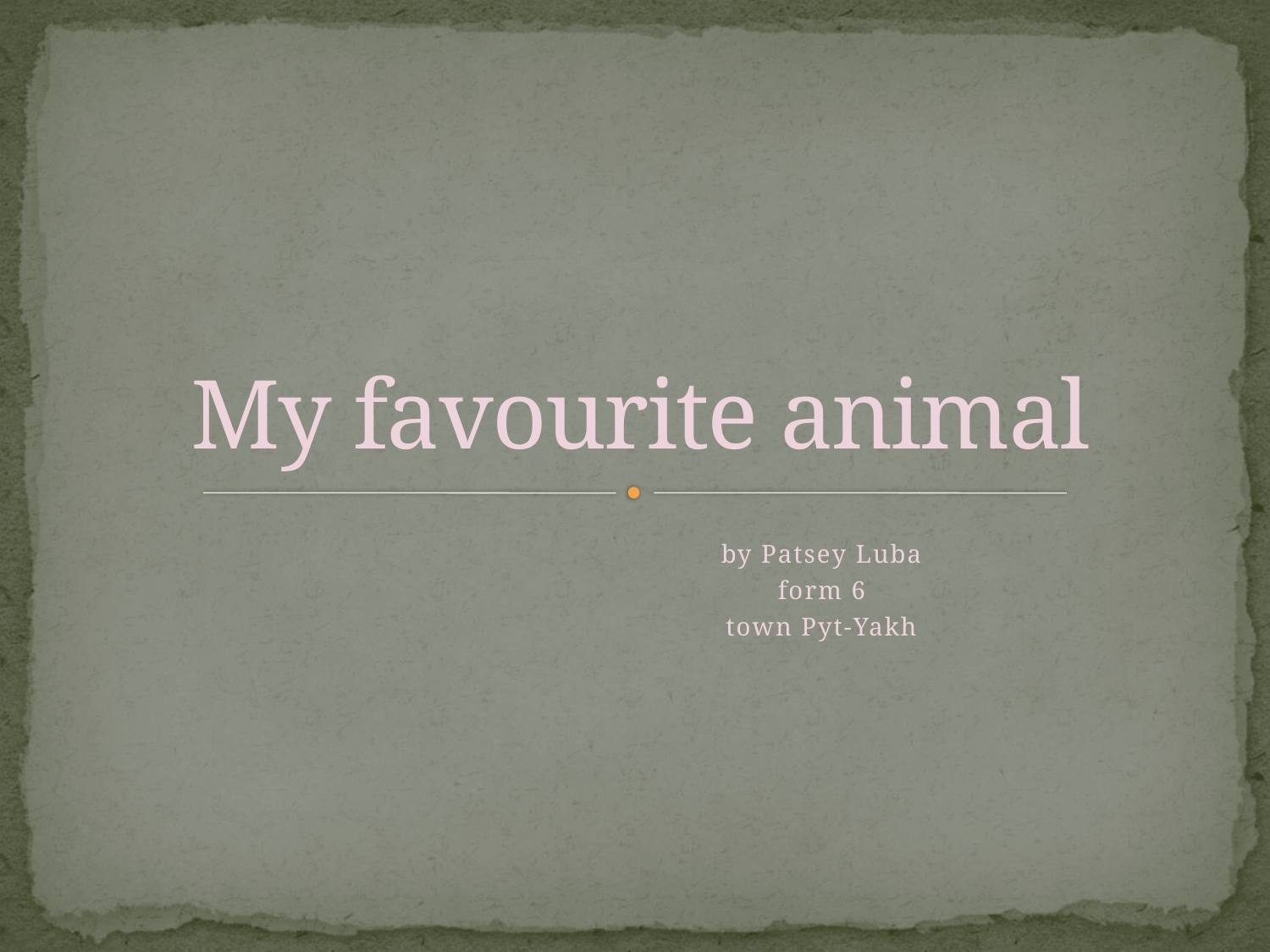

# My favourite animal

by Patsey Luba
form 6
town Pyt-Yakh